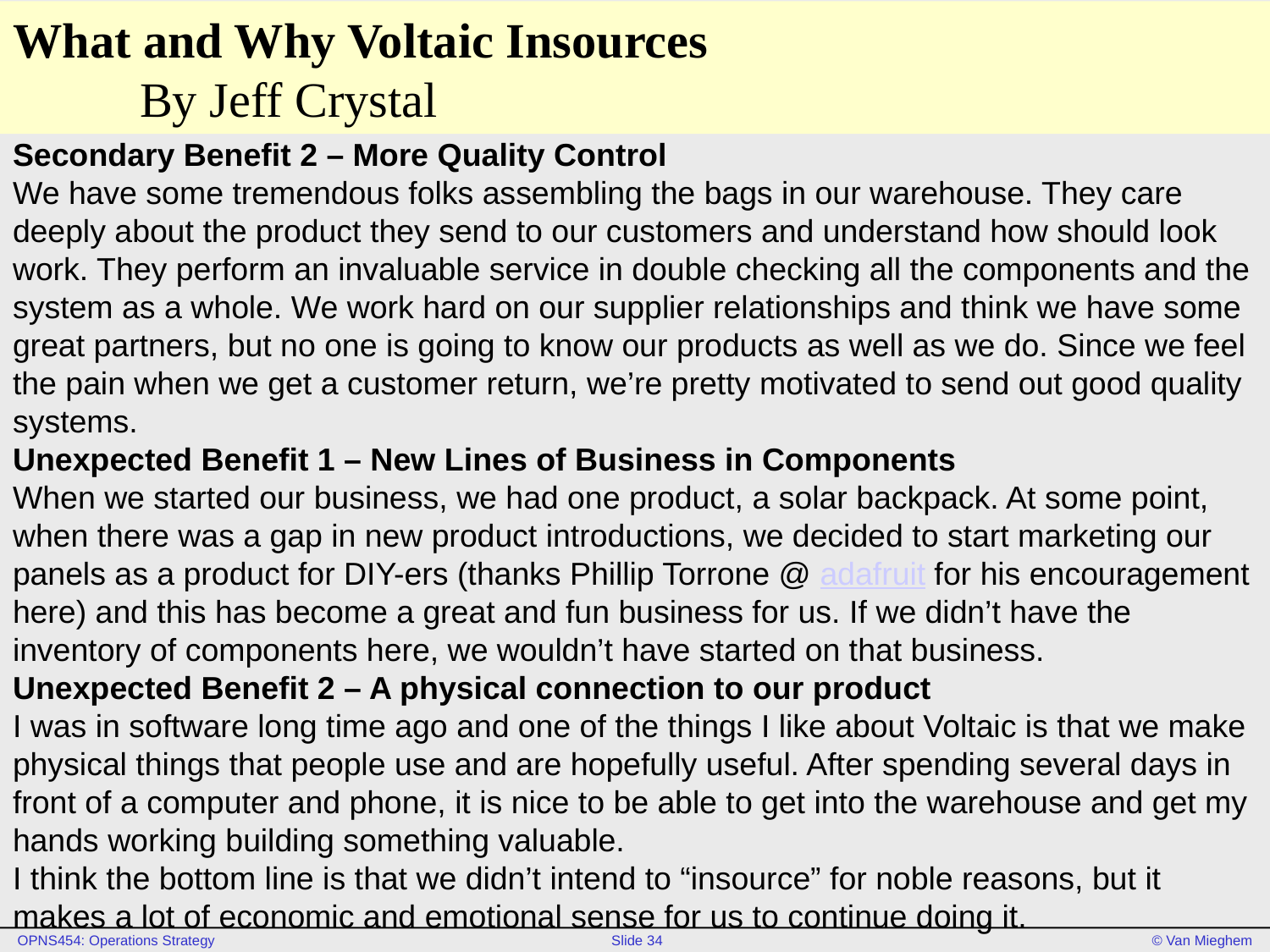

# What and Why Voltaic Insources By Jeff Crystal
Secondary Benefit 2 – More Quality Control
We have some tremendous folks assembling the bags in our warehouse. They care deeply about the product they send to our customers and understand how should look work. They perform an invaluable service in double checking all the components and the system as a whole. We work hard on our supplier relationships and think we have some great partners, but no one is going to know our products as well as we do. Since we feel the pain when we get a customer return, we’re pretty motivated to send out good quality systems.
Unexpected Benefit 1 – New Lines of Business in Components
When we started our business, we had one product, a solar backpack. At some point, when there was a gap in new product introductions, we decided to start marketing our panels as a product for DIY-ers (thanks Phillip Torrone @ adafruit for his encouragement here) and this has become a great and fun business for us. If we didn’t have the inventory of components here, we wouldn’t have started on that business.
Unexpected Benefit 2 – A physical connection to our product
I was in software long time ago and one of the things I like about Voltaic is that we make physical things that people use and are hopefully useful. After spending several days in front of a computer and phone, it is nice to be able to get into the warehouse and get my hands working building something valuable.
I think the bottom line is that we didn’t intend to “insource” for noble reasons, but it makes a lot of economic and emotional sense for us to continue doing it.